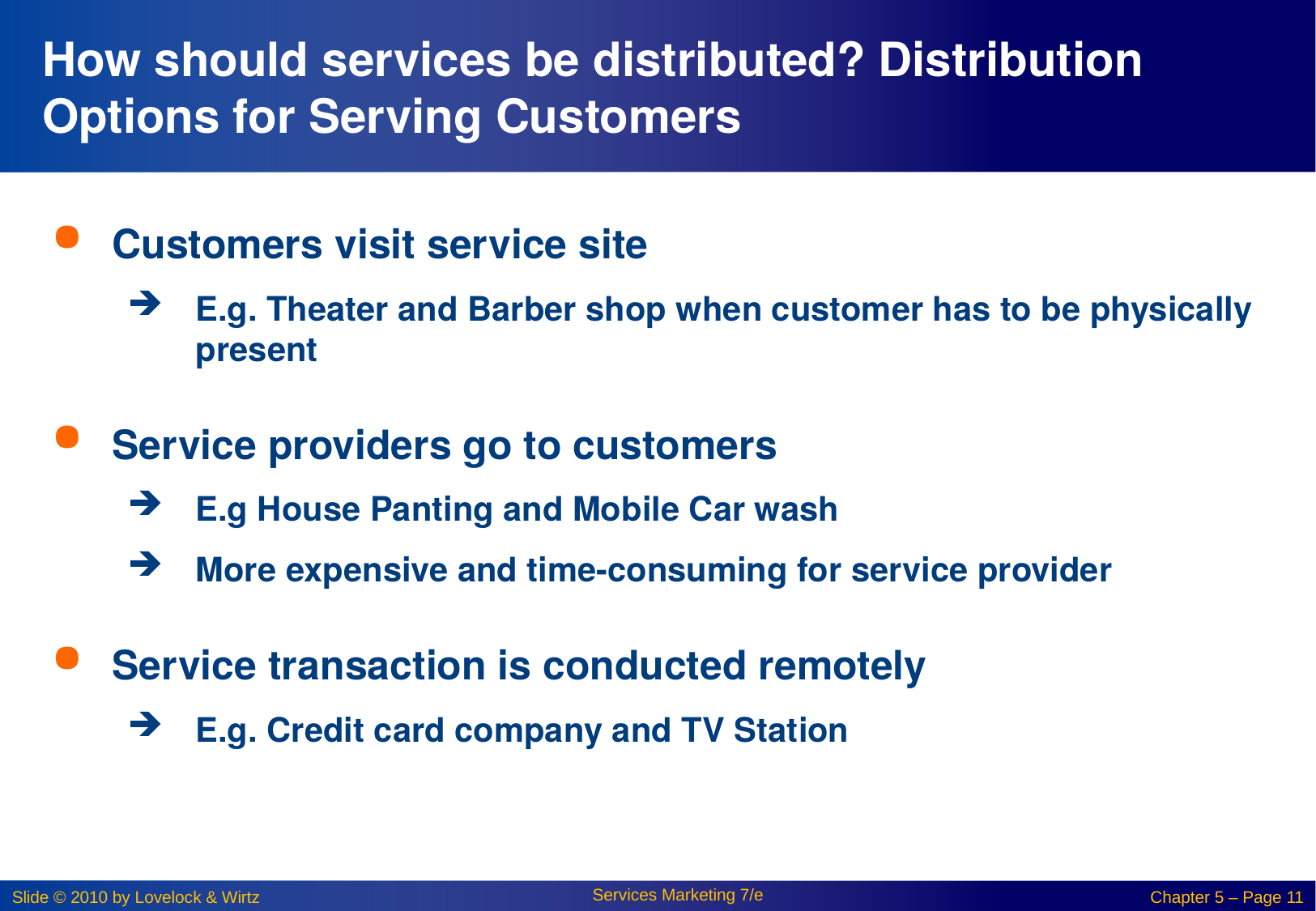

# How should services be distributed? Distribution Options for Serving Customers
Customers visit service site
E.g. Theater and Barber shop when customer has to be physically present
Service providers go to customers
E.g House Panting and Mobile Car wash
More expensive and time-consuming for service provider
Service transaction is conducted remotely
E.g. Credit card company and TV Station